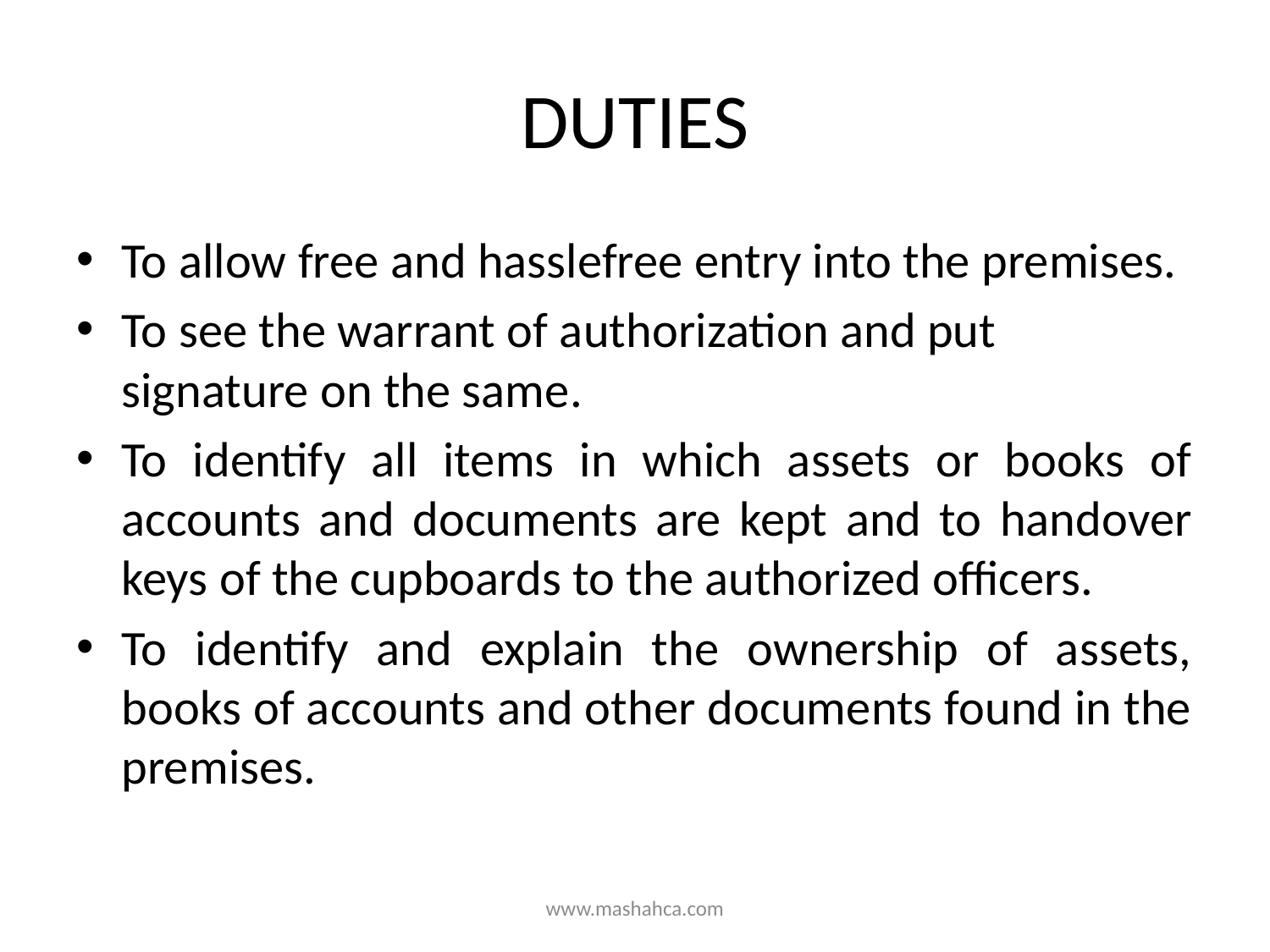

# DUTIES
To allow free and hasslefree entry into the premises.
To see the warrant of authorization and put signature on the same.
To identify all items in which assets or books of accounts and documents are kept and to handover keys of the cupboards to the authorized officers.
To identify and explain the ownership of assets, books of accounts and other documents found in the premises.
www.mashahca.com